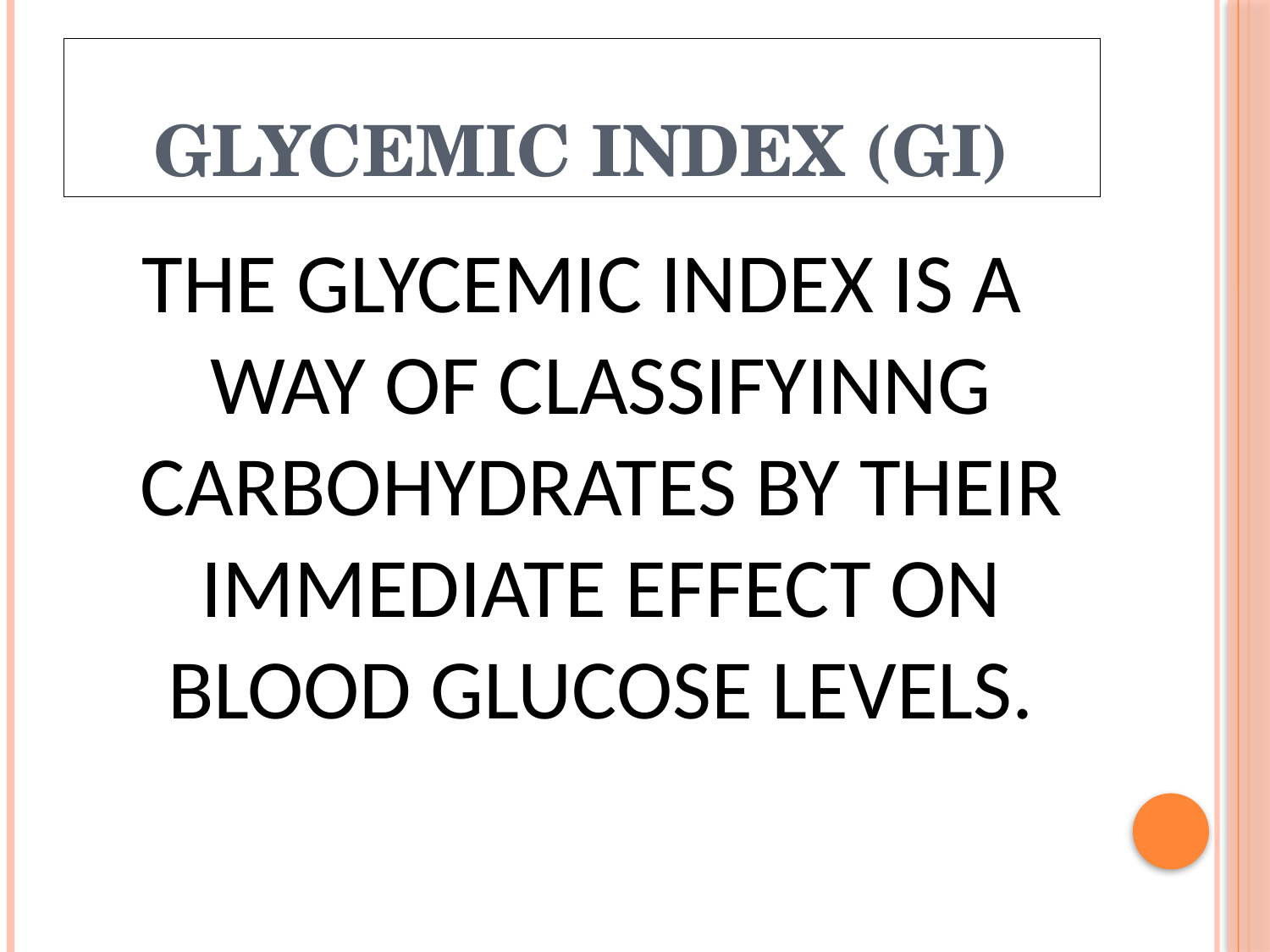

# GLYCEMIC INDEX (GI)
THE GLYCEMIC INDEX IS A WAY OF CLASSIFYINNG CARBOHYDRATES BY THEIR IMMEDIATE EFFECT ON BLOOD GLUCOSE LEVELS.